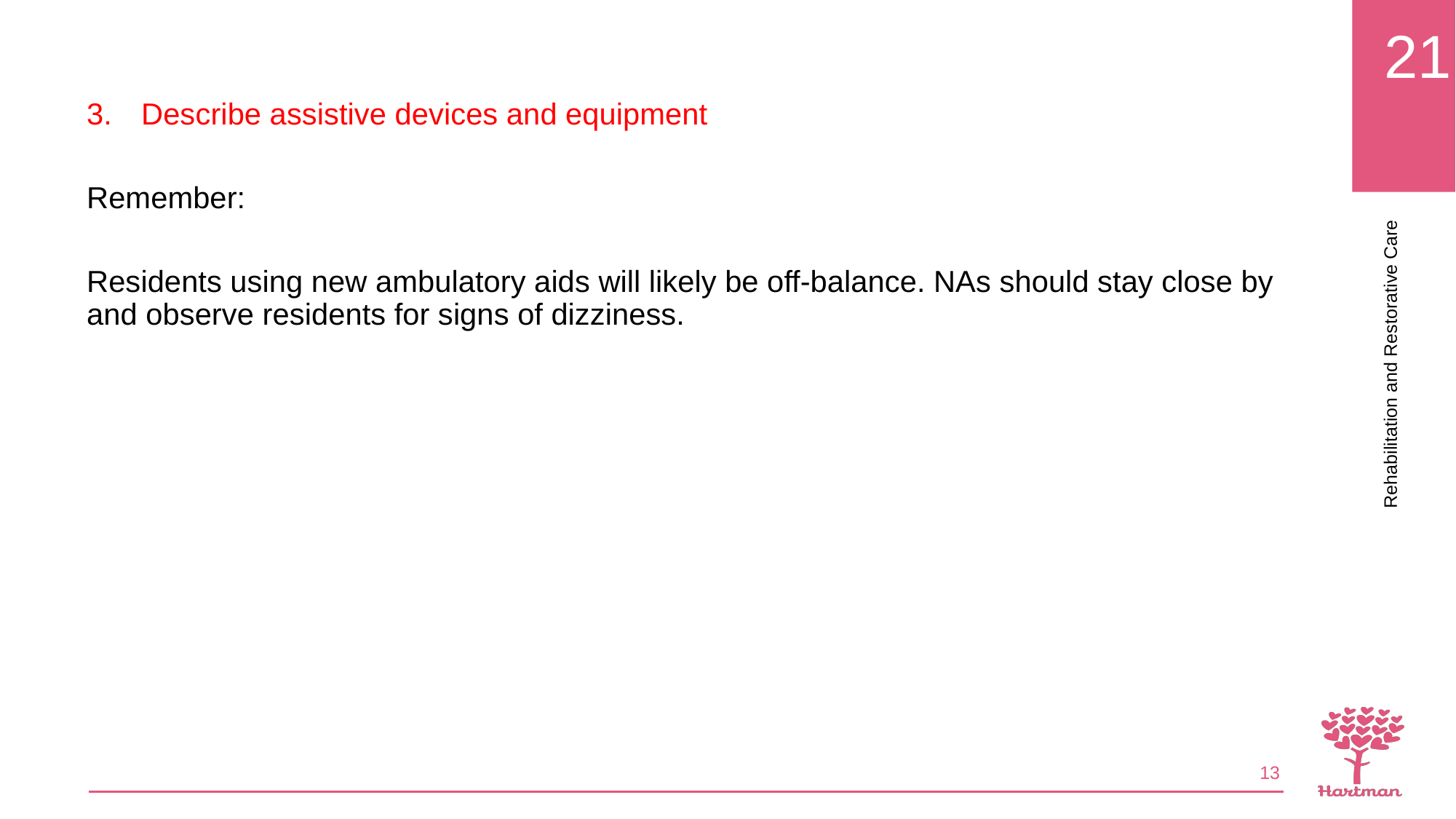

Describe assistive devices and equipment

Remember:

Residents using new ambulatory aids will likely be off-balance. NAs should stay close by and observe residents for signs of dizziness.

13